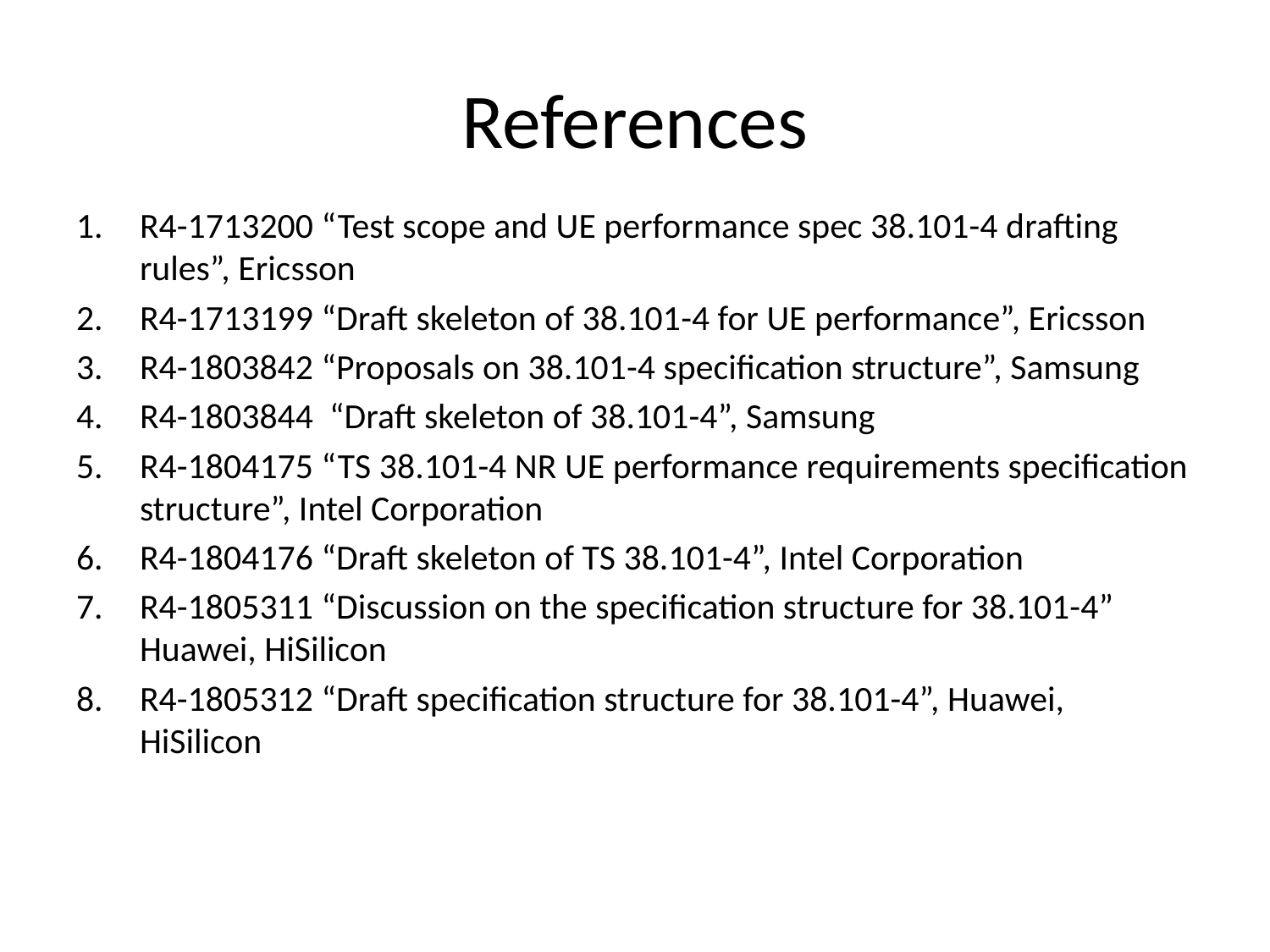

# References
R4-1713200 “Test scope and UE performance spec 38.101-4 drafting rules”, Ericsson
R4-1713199 “Draft skeleton of 38.101-4 for UE performance”, Ericsson
R4-1803842 “Proposals on 38.101-4 specification structure”, Samsung
R4-1803844  “Draft skeleton of 38.101-4”, Samsung
R4-1804175 “TS 38.101-4 NR UE performance requirements specification structure”, Intel Corporation
R4-1804176 “Draft skeleton of TS 38.101-4”, Intel Corporation
R4-1805311 “Discussion on the specification structure for 38.101-4” Huawei, HiSilicon
R4-1805312 “Draft specification structure for 38.101-4”, Huawei, HiSilicon